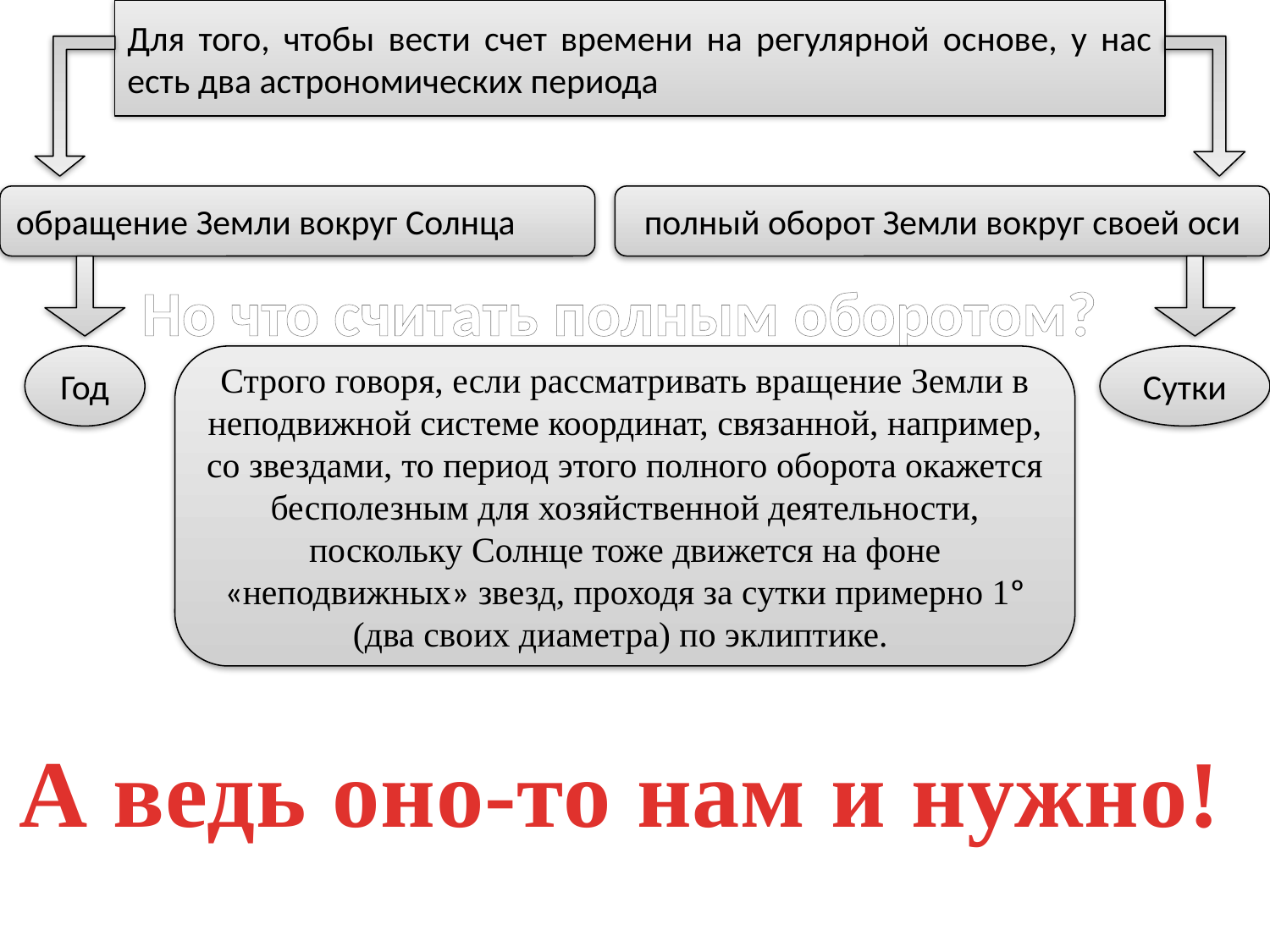

Для того, чтобы вести счет времени на регулярной основе, у нас есть два астрономических периода

обращение Земли вокруг Солнца
полный оборот Земли вокруг своей оси

Но что считать полным оборотом?
Год

Строго говоря, если рассматривать вращение Земли в неподвижной системе координат, связанной, например, со звездами, то период этого полного оборота окажется бесполезным для хозяйственной деятельности, поскольку Солнце тоже движется на фоне «неподвижных» звезд, проходя за сутки примерно 1º (два своих диаметра) по эклиптике.

Сутки
А ведь оно-то нам и нужно!